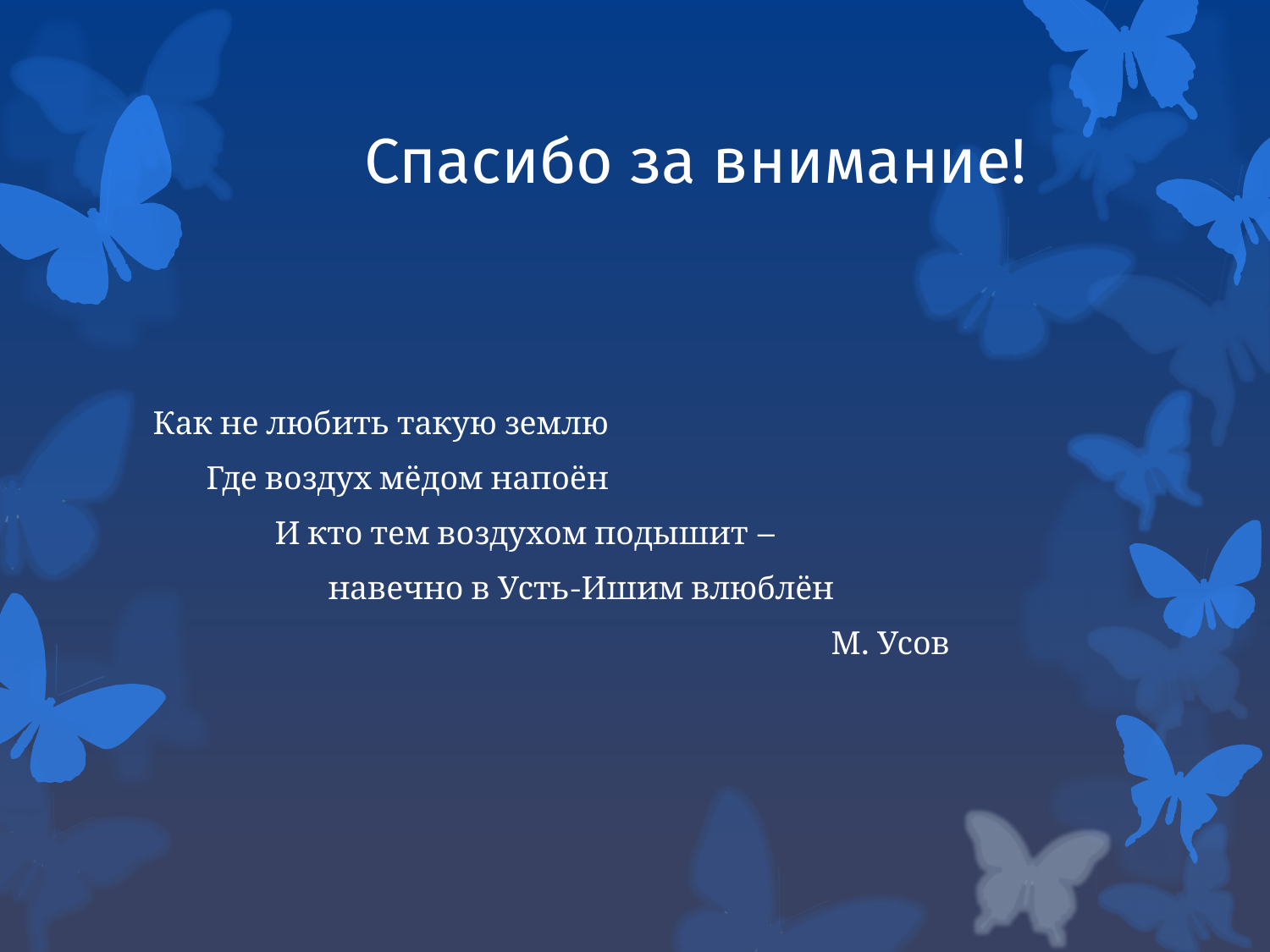

# Спасибо за внимание!
Как не любить такую землю
       Где воздух мёдом напоён
                И кто тем воздухом подышит –
                       навечно в Усть-Ишим влюблён
                                                                                         М. Усов